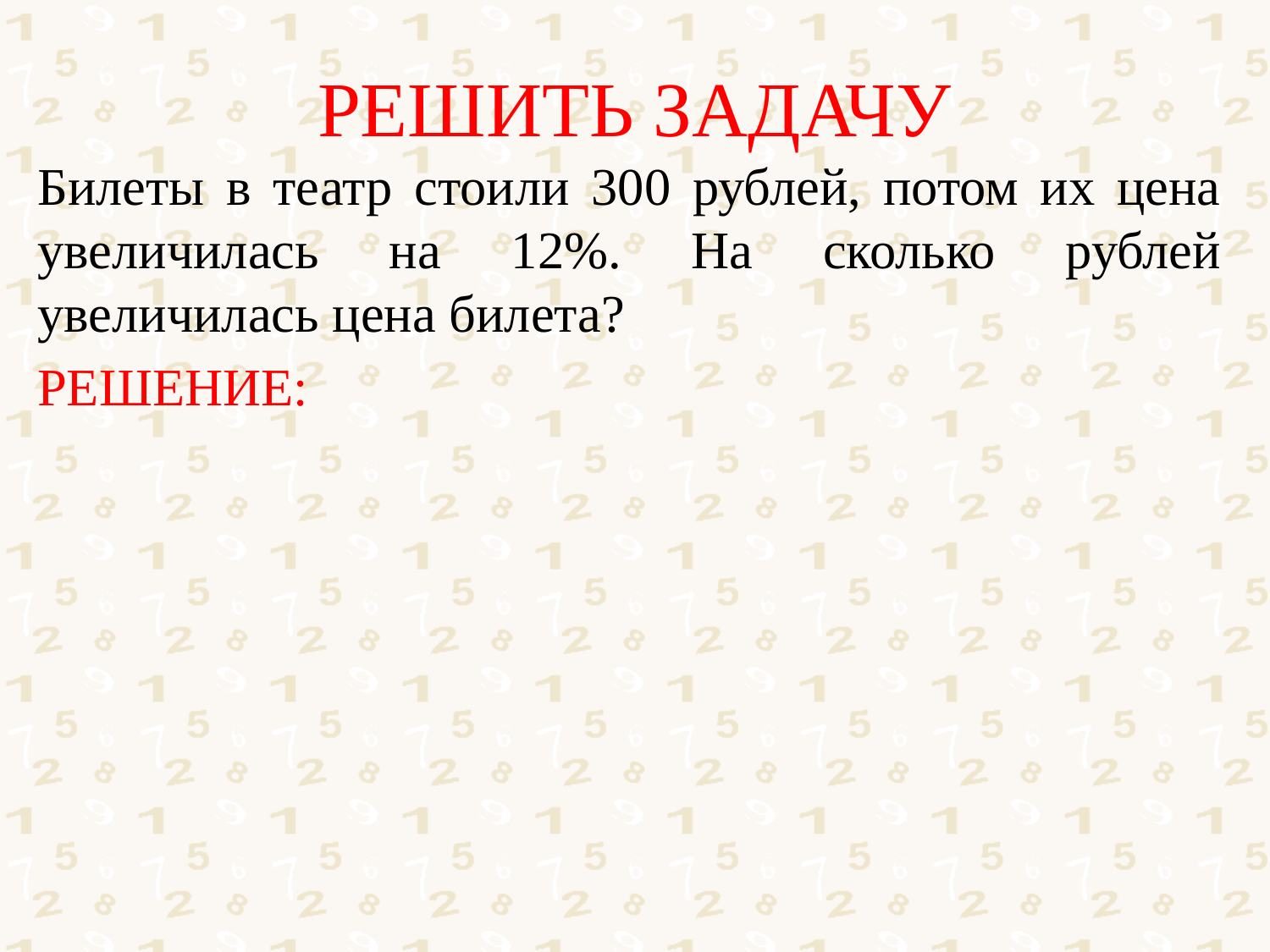

# РЕШИТЬ ЗАДАЧУ
Билеты в театр стоили 300 рублей, потом их цена увеличилась на 12%. На сколько рублей увеличилась цена билета?
РЕШЕНИЕ: